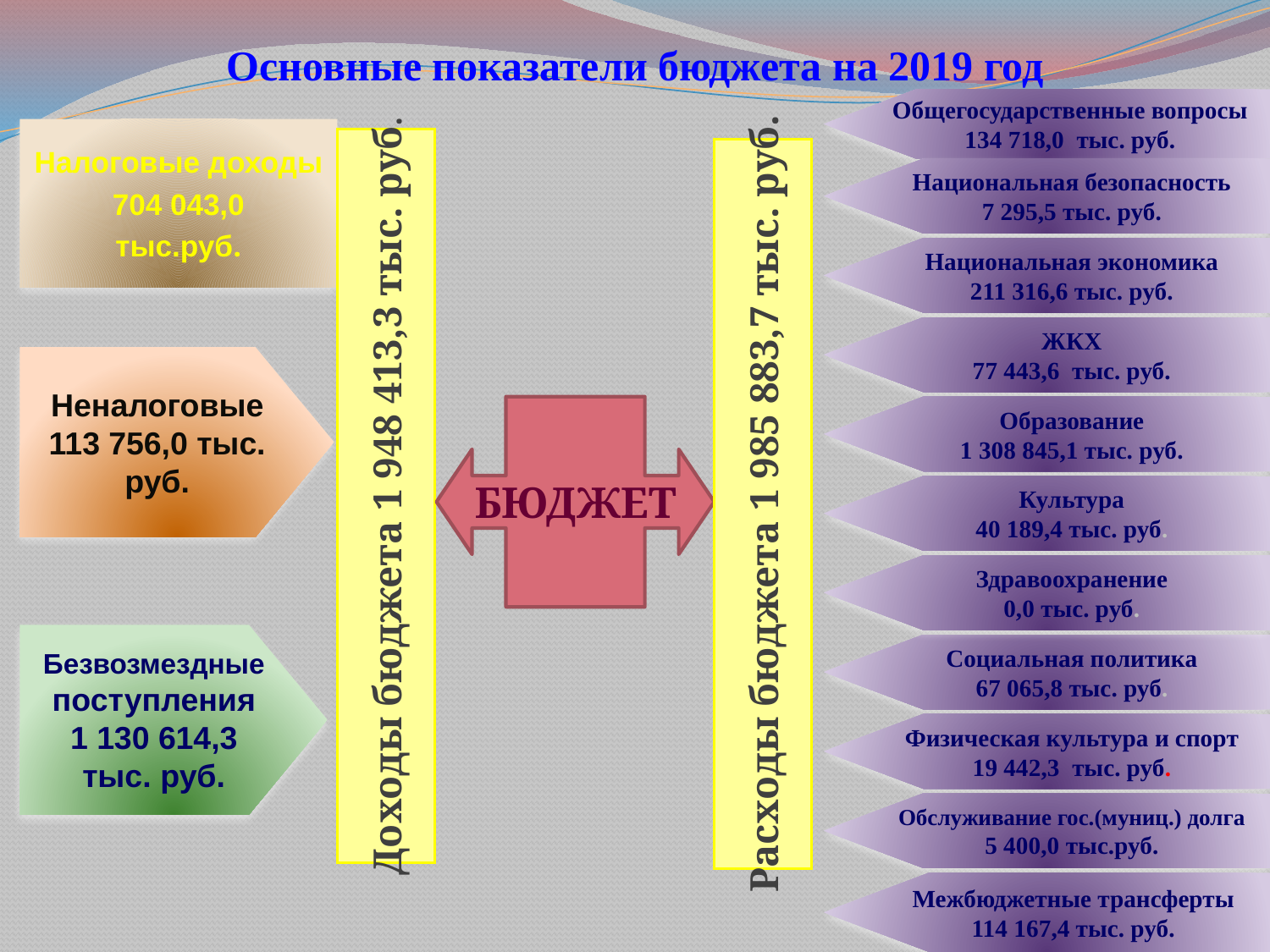

# Основные показатели бюджета на 2019 год
Общегосударственные вопросы
134 718,0  тыс. руб.
Налоговые доходы
704 043,0
тыс.руб.
Доходы бюджета 1 948 413,3 тыс. руб.
Расходы бюджета 1 985 883,7 тыс. руб.
Национальная безопасность
7 295,5 тыс. руб.

Национальная экономика
211 316,6 тыс. руб.
.
ЖКХ
77 443,6  тыс. руб.
Неналоговые 113 756,0 тыс. руб.
БЮДЖЕТ
Образование
1 308 845,1 тыс. руб.
Культура
40 189,4 тыс. руб.
Здравоохранение
0,0 тыс. руб.
Безвозмездные поступления
1 130 614,3
тыс. руб.
Социальная политика
67 065,8 тыс. руб.
Физическая культура и спорт
19 442,3  тыс. руб.
Обслуживание гос.(муниц.) долга
5 400,0 тыс.руб.
Межбюджетные трансферты
114 167,4 тыс. руб.